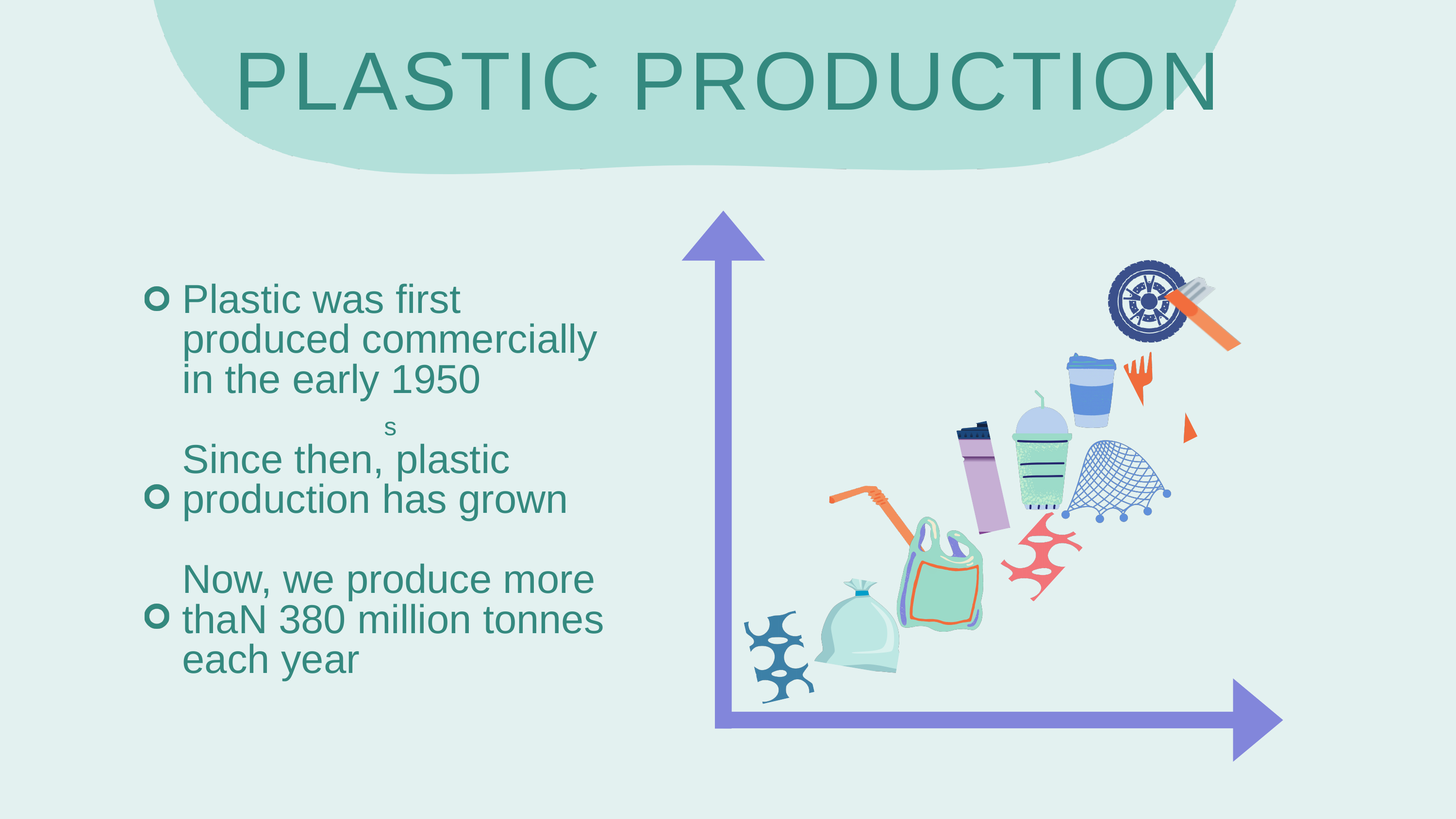

PLASTIC PRODUCTION

Plastic was first produced commercially in the early 1950

Since then, plastic production has grown

Now, we produce more thaN 380 million tonnes each year

s